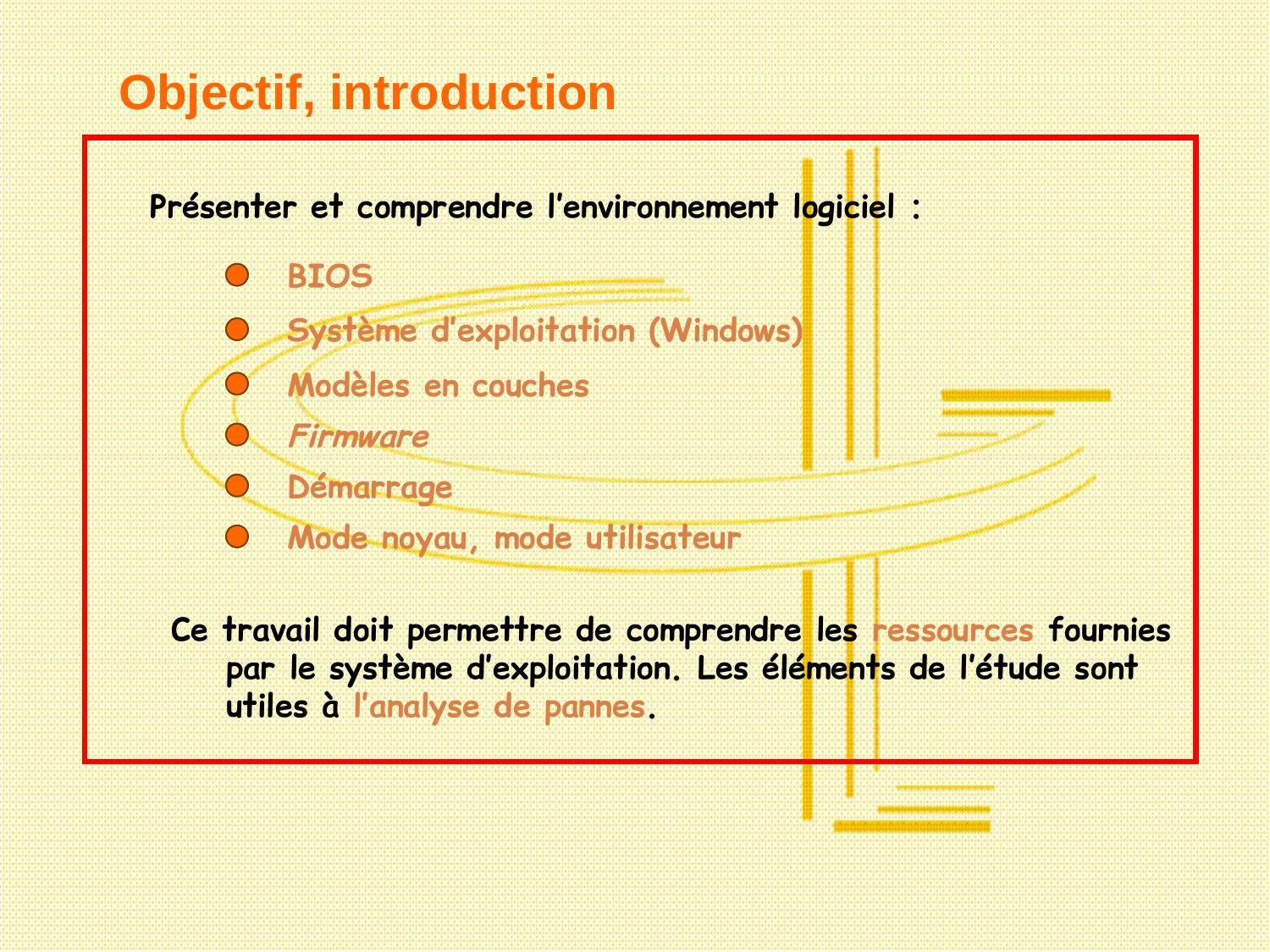

# Objectif, introduction

Présenter et comprendre l’environnement logiciel :
BIOS

Système d’exploitation (Windows)

Modèles en couches

Firmware

Démarrage

Mode noyau, mode utilisateur

Ce travail doit permettre de comprendre les ressources fournies
    par le système d’exploitation. Les éléments de l’étude sont
    utiles à l’analyse de pannes.